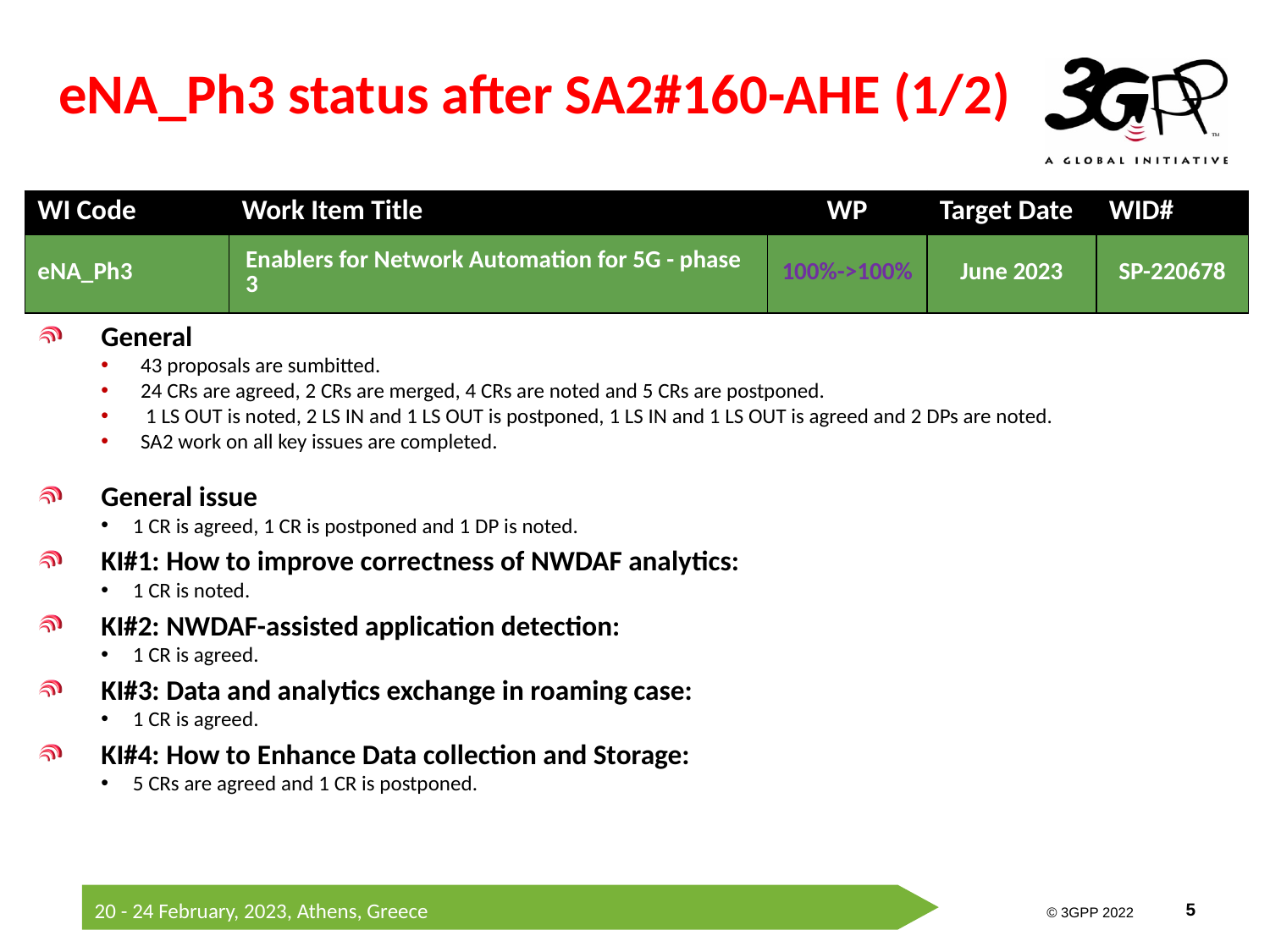

# eNA_Ph3 status after SA2#160-AHE (1/2)
| WI Code | Work Item Title | WP | Target Date | WID# |
| --- | --- | --- | --- | --- |
| eNA\_Ph3 | Enablers for Network Automation for 5G - phase 3 | 100%->100% | June 2023 | SP-220678 |
General
43 proposals are sumbitted.
24 CRs are agreed, 2 CRs are merged, 4 CRs are noted and 5 CRs are postponed.
 1 LS OUT is noted, 2 LS IN and 1 LS OUT is postponed, 1 LS IN and 1 LS OUT is agreed and 2 DPs are noted.
SA2 work on all key issues are completed.

General issue
1 CR is agreed, 1 CR is postponed and 1 DP is noted.
KI#1: How to improve correctness of NWDAF analytics:
1 CR is noted.
KI#2: NWDAF-assisted application detection:
1 CR is agreed.
KI#3: Data and analytics exchange in roaming case:
1 CR is agreed.
KI#4: How to Enhance Data collection and Storage:
5 CRs are agreed and 1 CR is postponed.